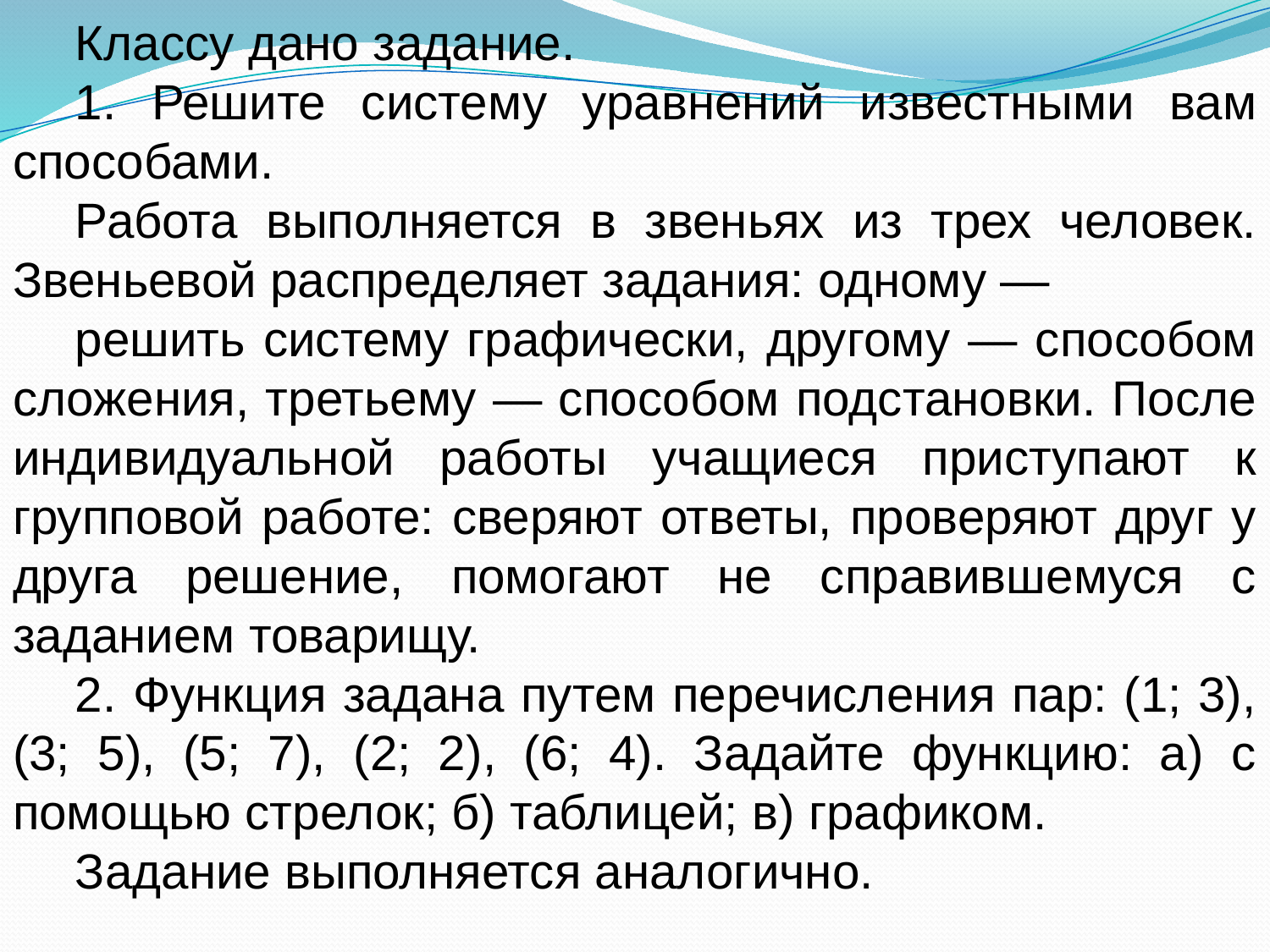

Классу дано задание.
1. Решите систему уравнений известными вам способами.
Работа выполняется в звеньях из трех человек. Звеньевой распределяет задания: одному —
решить систему графически, другому — способом сложения, третьему — способом подстановки. После индивидуальной работы учащиеся приступают к групповой работе: сверяют ответы, проверяют друг у друга решение, помогают не справившемуся с заданием товарищу.
2. Функция задана путем перечисления пар: (1; 3), (3; 5), (5; 7), (2; 2), (6; 4). Задайте функцию: а) с помощью стрелок; б) таблицей; в) графиком.
Задание выполняется аналогично.